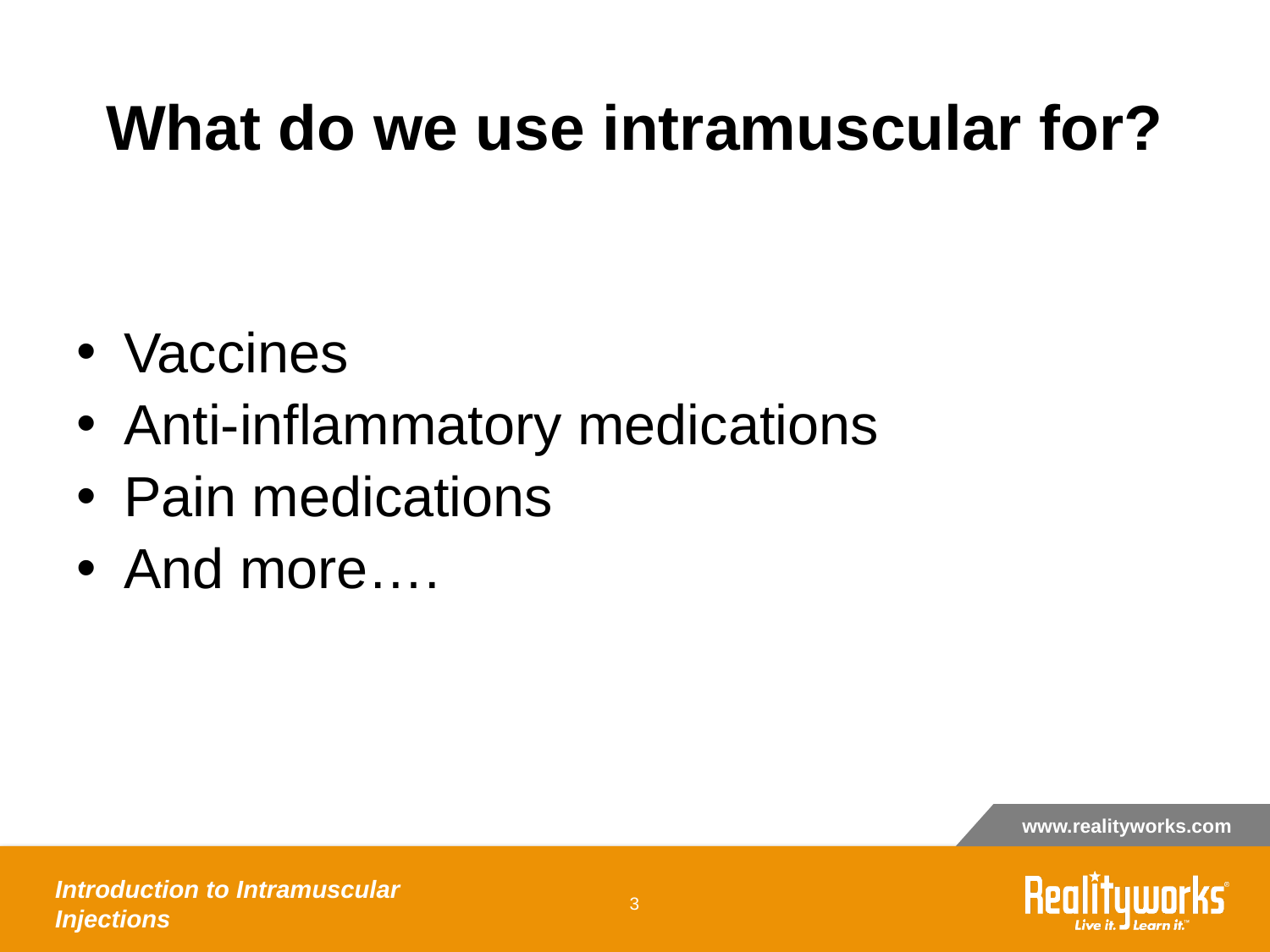

# What do we use intramuscular for?
Vaccines
Anti-inflammatory medications
Pain medications
And more….

Introduction to Intramuscular Injections
3